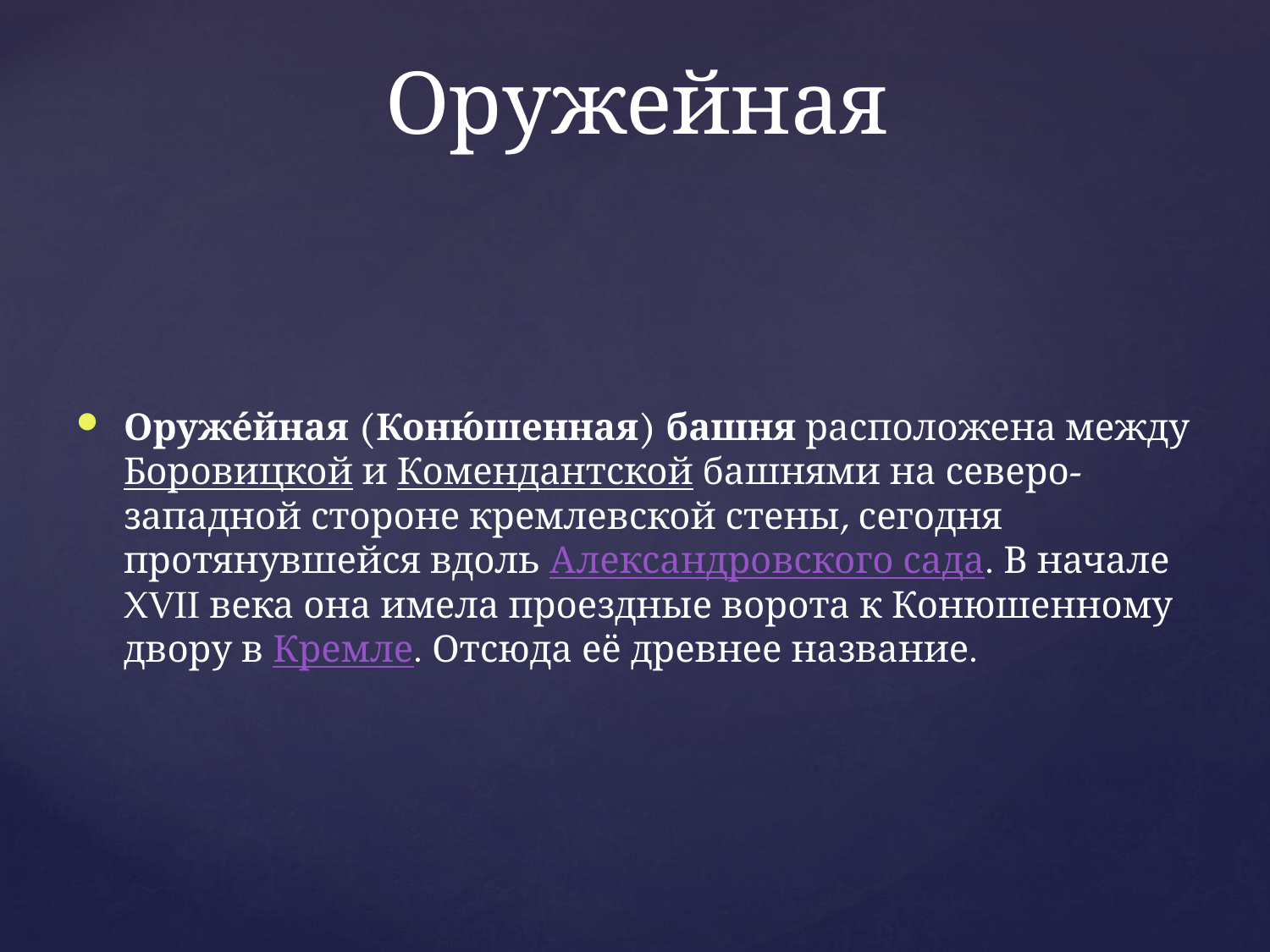

# Оружейная
Оруже́йная (Коню́шенная) башня расположена между Боровицкой и Комендантской башнями на северо-западной стороне кремлевской стены, сегодня протянувшейся вдоль Александровского сада. В начале XVII века она имела проездные ворота к Конюшенному двору в Кремле. Отсюда её древнее название.